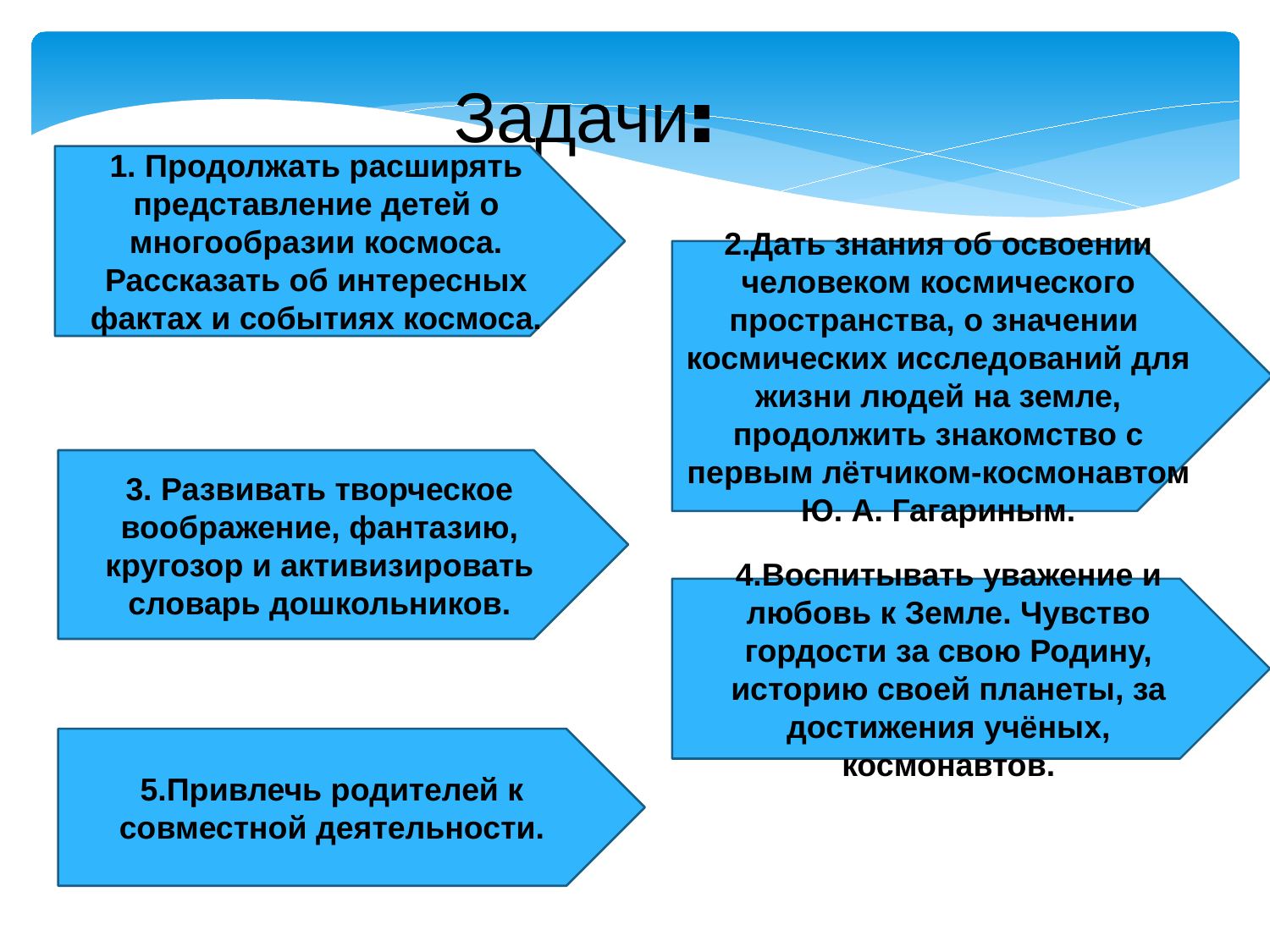

Задачи:
1. Продолжать расширять представление детей о многообразии космоса. Рассказать об интересных фактах и событиях космоса.
2.Дать знания об освоении человеком космического пространства, о значении  космических исследований для жизни людей на земле, продолжить знакомство с первым лётчиком-космонавтом Ю. А. Гагариным.
3. Развивать творческое воображение, фантазию, кругозор и активизировать словарь дошкольников.
4.Воспитывать уважение и любовь к Земле. Чувство гордости за свою Родину, историю своей планеты, за достижения учёных, космонавтов.
5.Привлечь родителей к совместной деятельности.